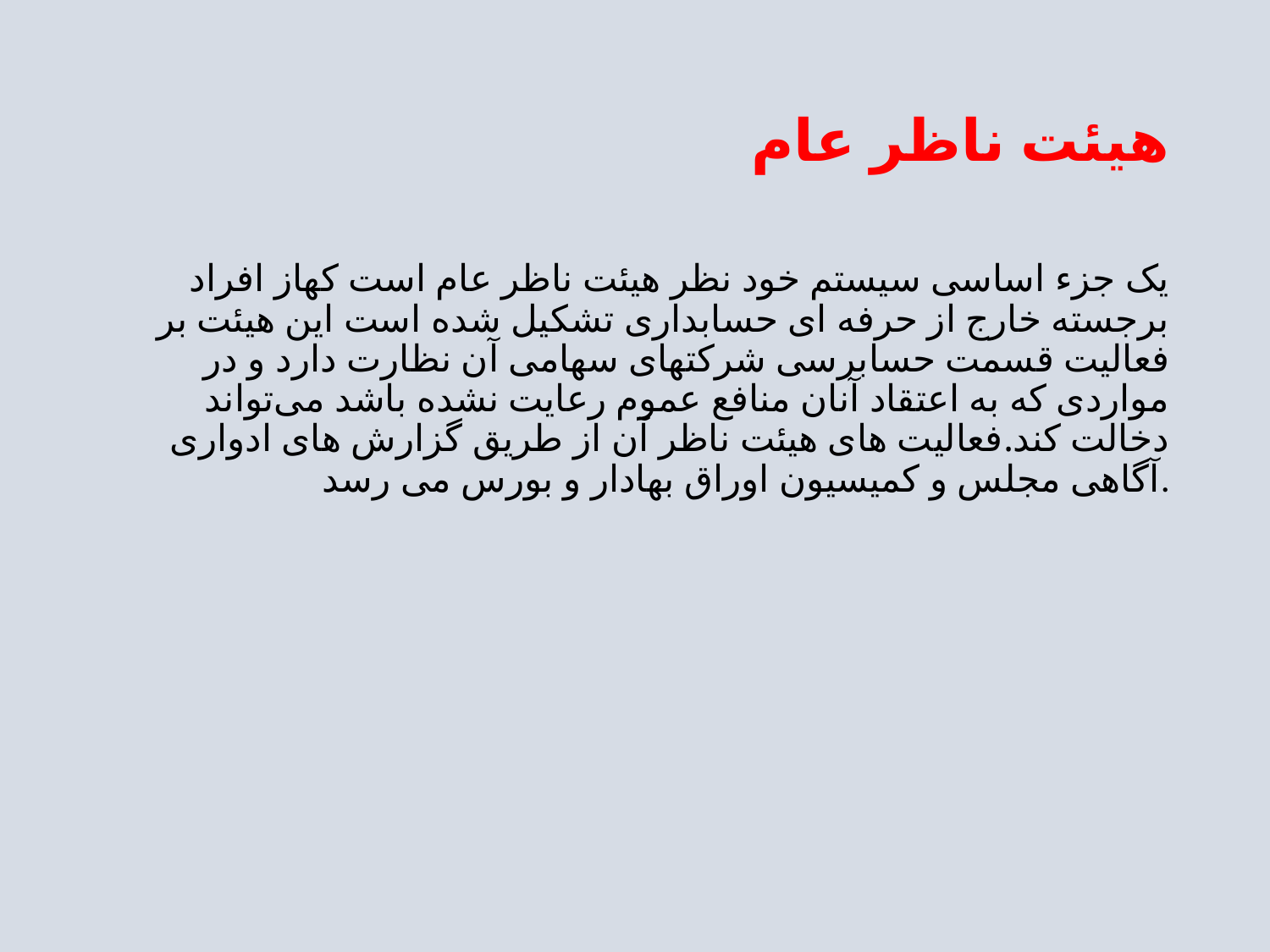

# هیئت ناظر عام
یک جزء اساسی سیستم خود نظر هیئت ناظر عام است کهاز افراد برجسته خارج از حرفه ای حسابداری تشکیل شده است این هیئت بر فعالیت قسمت حسابرسی شرکتهای سهامی آن نظارت دارد و در مواردی که به اعتقاد آنان منافع عموم رعایت نشده باشد می‌تواند دخالت کند.فعالیت های هیئت ناظر آن از طریق گزارش های ادواری آگاهی مجلس و کمیسیون اوراق بهادار و بورس می رسد.